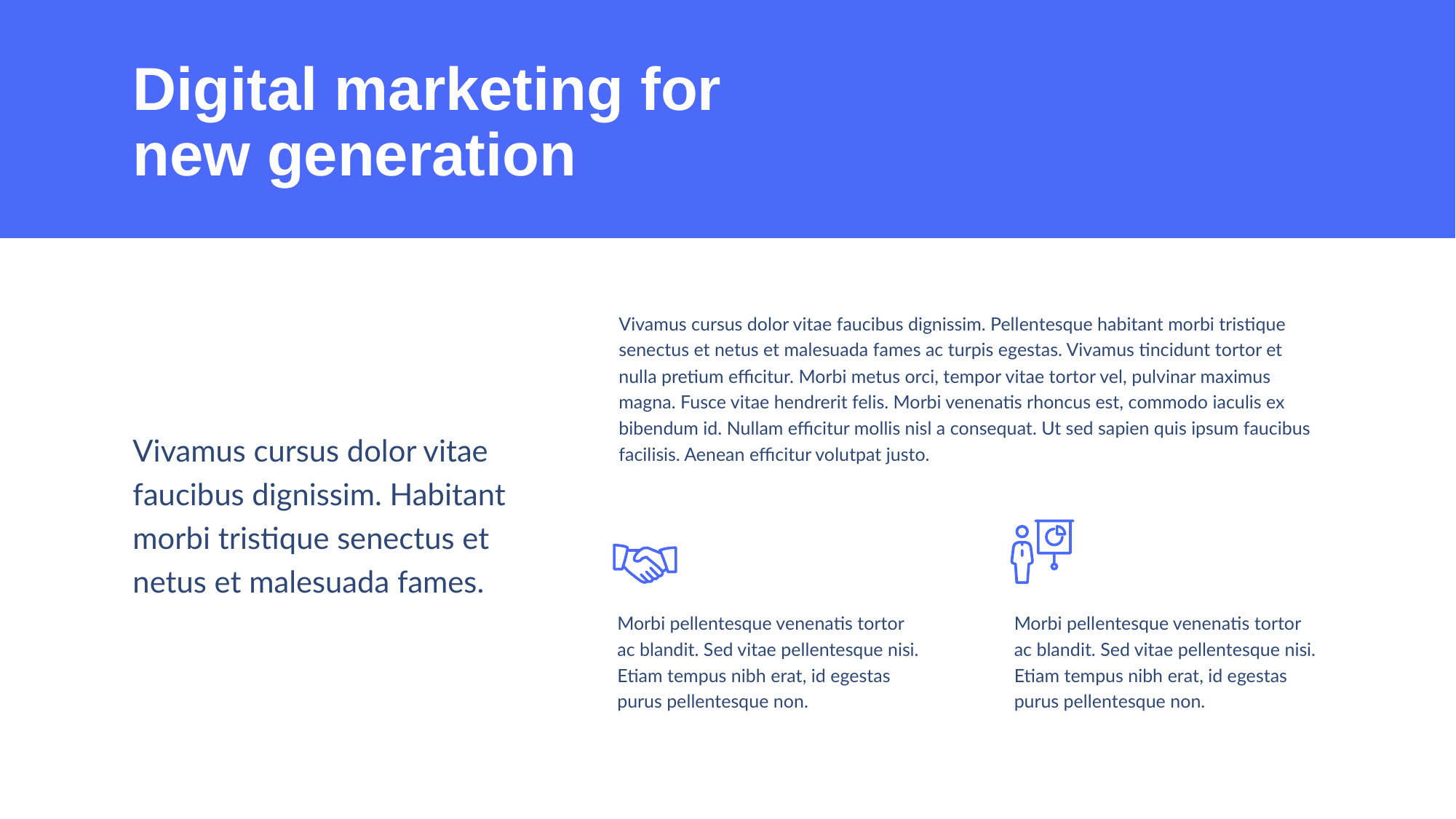

Digital marketing for new generation
Vivamus cursus dolor vitae faucibus dignissim. Pellentesque habitant morbi tristique senectus et netus et malesuada fames ac turpis egestas. Vivamus tincidunt tortor et nulla pretium efficitur. Morbi metus orci, tempor vitae tortor vel, pulvinar maximus magna. Fusce vitae hendrerit felis. Morbi venenatis rhoncus est, commodo iaculis ex bibendum id. Nullam efficitur mollis nisl a consequat. Ut sed sapien quis ipsum faucibus facilisis. Aenean efficitur volutpat justo.
Vivamus cursus dolor vitae faucibus dignissim. Habitant morbi tristique senectus et netus et malesuada fames.

Morbi pellentesque venenatis tortor ac blandit. Sed vitae pellentesque nisi. Etiam tempus nibh erat, id egestas purus pellentesque non.
Morbi pellentesque venenatis tortor ac blandit. Sed vitae pellentesque nisi. Etiam tempus nibh erat, id egestas purus pellentesque non.